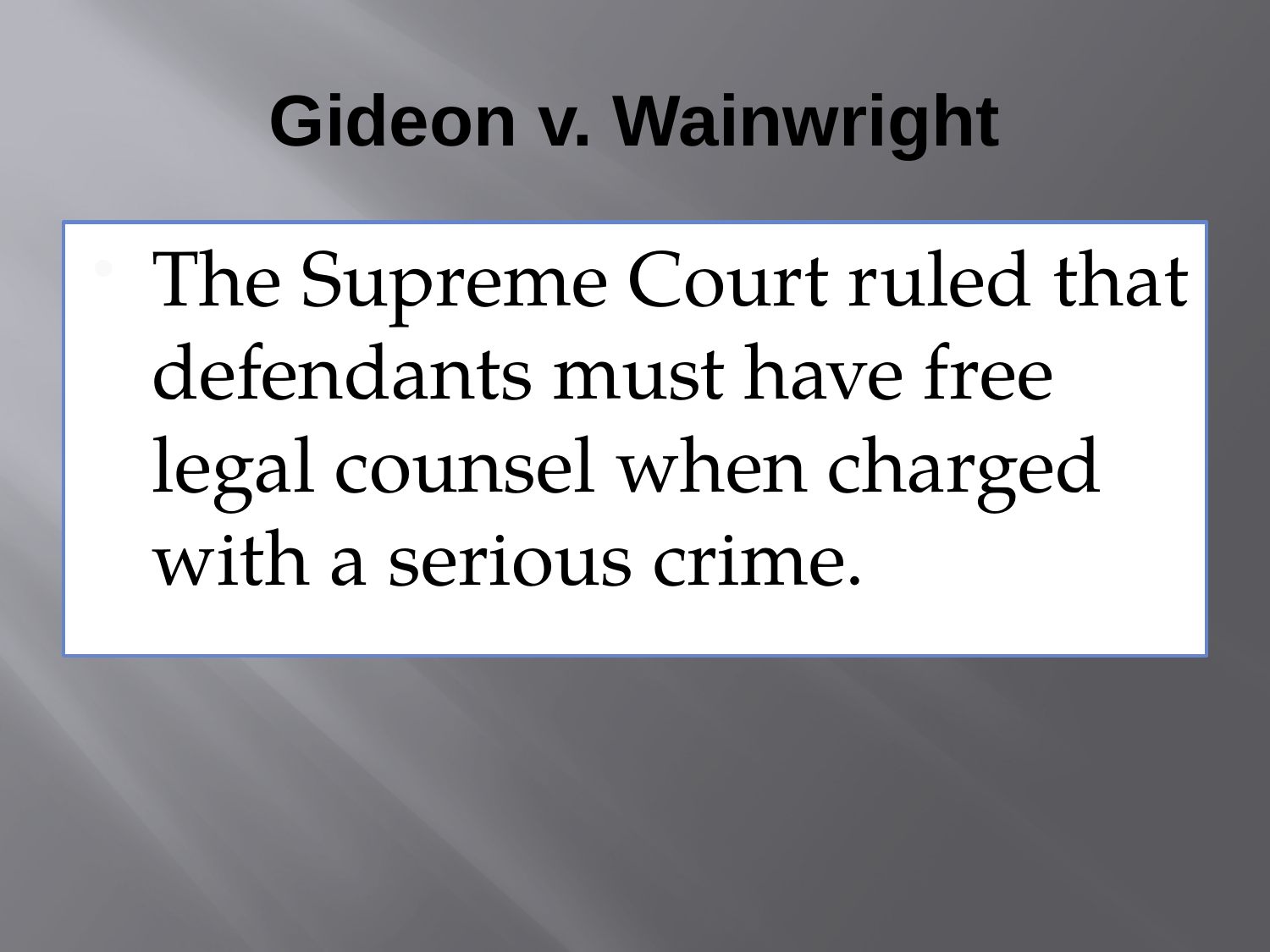

# Gideon v. Wainwright
The Supreme Court ruled that defendants must have free legal counsel when charged with a serious crime.